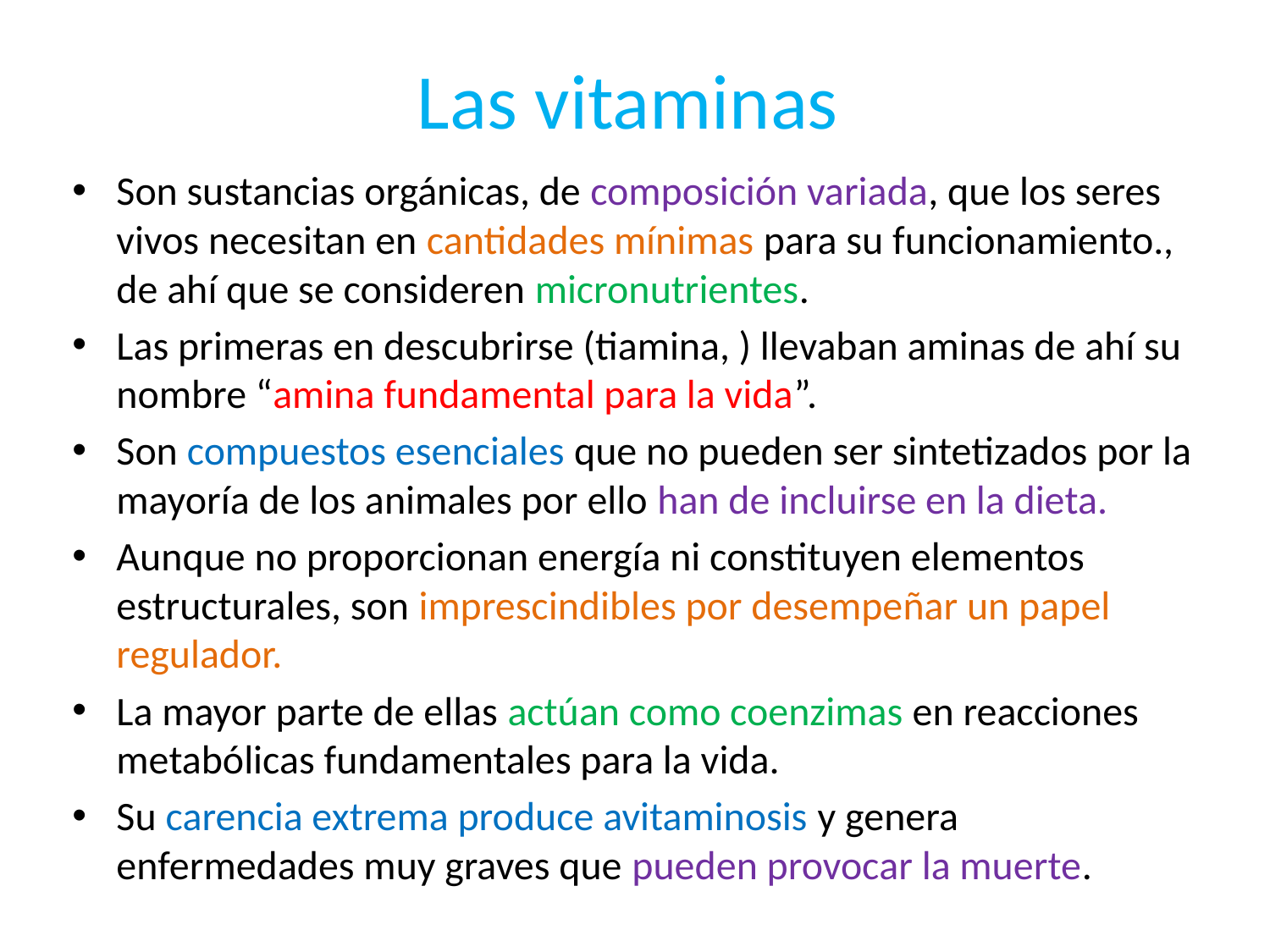

# Las vitaminas
Son sustancias orgánicas, de composición variada, que los seres vivos necesitan en cantidades mínimas para su funcionamiento., de ahí que se consideren micronutrientes.
Las primeras en descubrirse (tiamina, ) llevaban aminas de ahí su nombre “amina fundamental para la vida”.
Son compuestos esenciales que no pueden ser sintetizados por la mayoría de los animales por ello han de incluirse en la dieta.
Aunque no proporcionan energía ni constituyen elementos estructurales, son imprescindibles por desempeñar un papel regulador.
La mayor parte de ellas actúan como coenzimas en reacciones metabólicas fundamentales para la vida.
Su carencia extrema produce avitaminosis y genera enfermedades muy graves que pueden provocar la muerte.